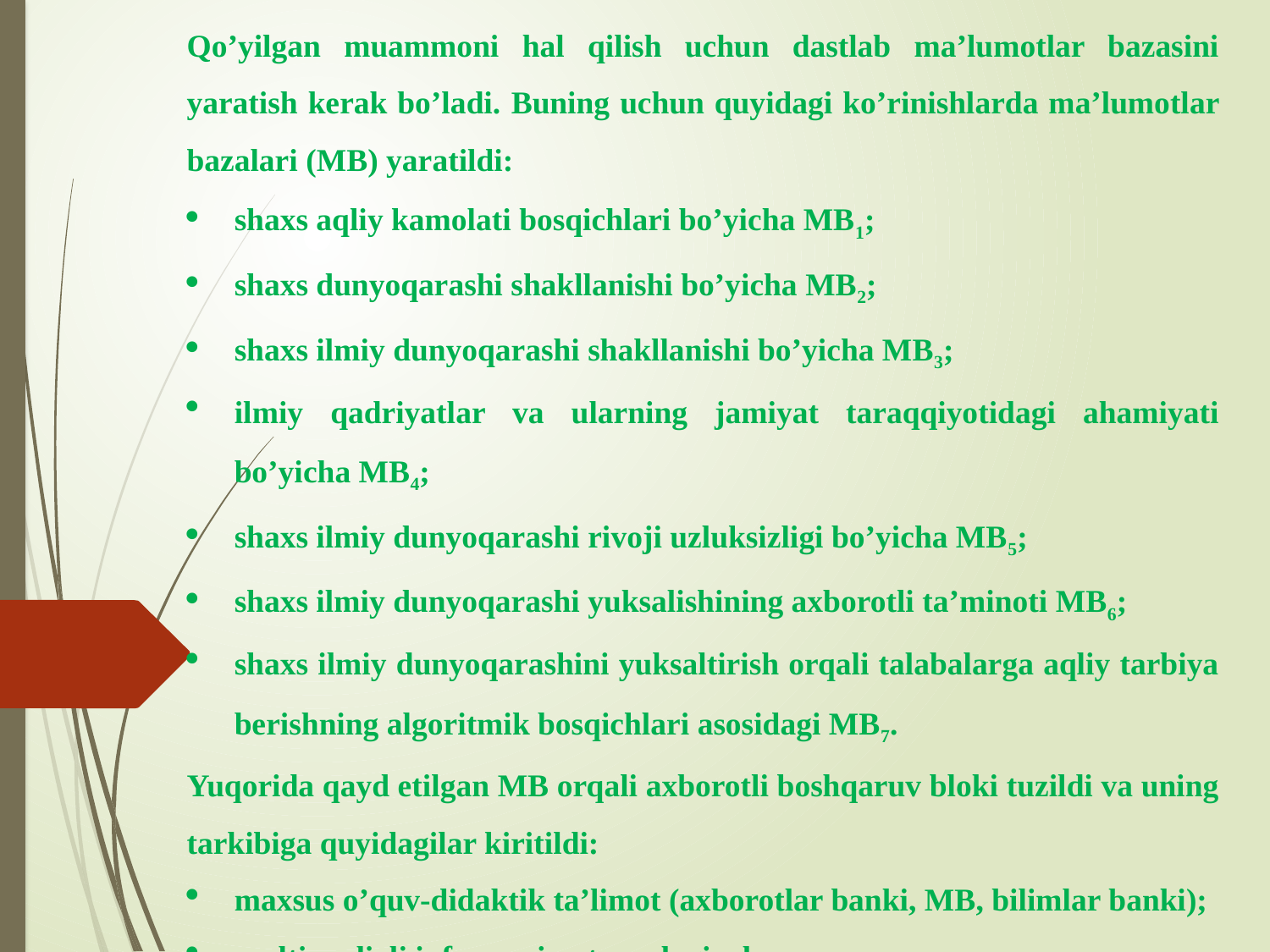

Qo’yilgan muammoni hal qilish uchun dastlab ma’lumotlar bazasini yaratish kerak bo’ladi. Buning uchun quyidagi ko’rinishlarda ma’lumotlar bazalari (MB) yaratildi:
shaxs aqliy kamolati bosqichlari bo’yicha MB1;
shaxs dunyoqarashi shakllanishi bo’yicha MB2;
shaxs ilmiy dunyoqarashi shakllanishi bo’yicha MB3;
ilmiy qadriyatlar va ularning jamiyat taraqqiyotidagi ahamiyati bo’yicha MB4;
shaxs ilmiy dunyoqarashi rivoji uzluksizligi bo’yicha MB5;
shaxs ilmiy dunyoqarashi yuksalishining axborotli ta’minoti MB6;
shaxs ilmiy dunyoqarashini yuksaltirish orqali talabalarga aqliy tarbiya berishning algoritmik bosqichlari asosidagi MB7.
Yuqorida qayd etilgan MB orqali axborotli boshqaruv bloki tuzildi va uning tarkibiga quyidagilar kiritildi:
maxsus o’quv-didaktik ta’limot (axborotlar banki, MB, bilimlar banki);
multimediali informasion texnologiyalar.